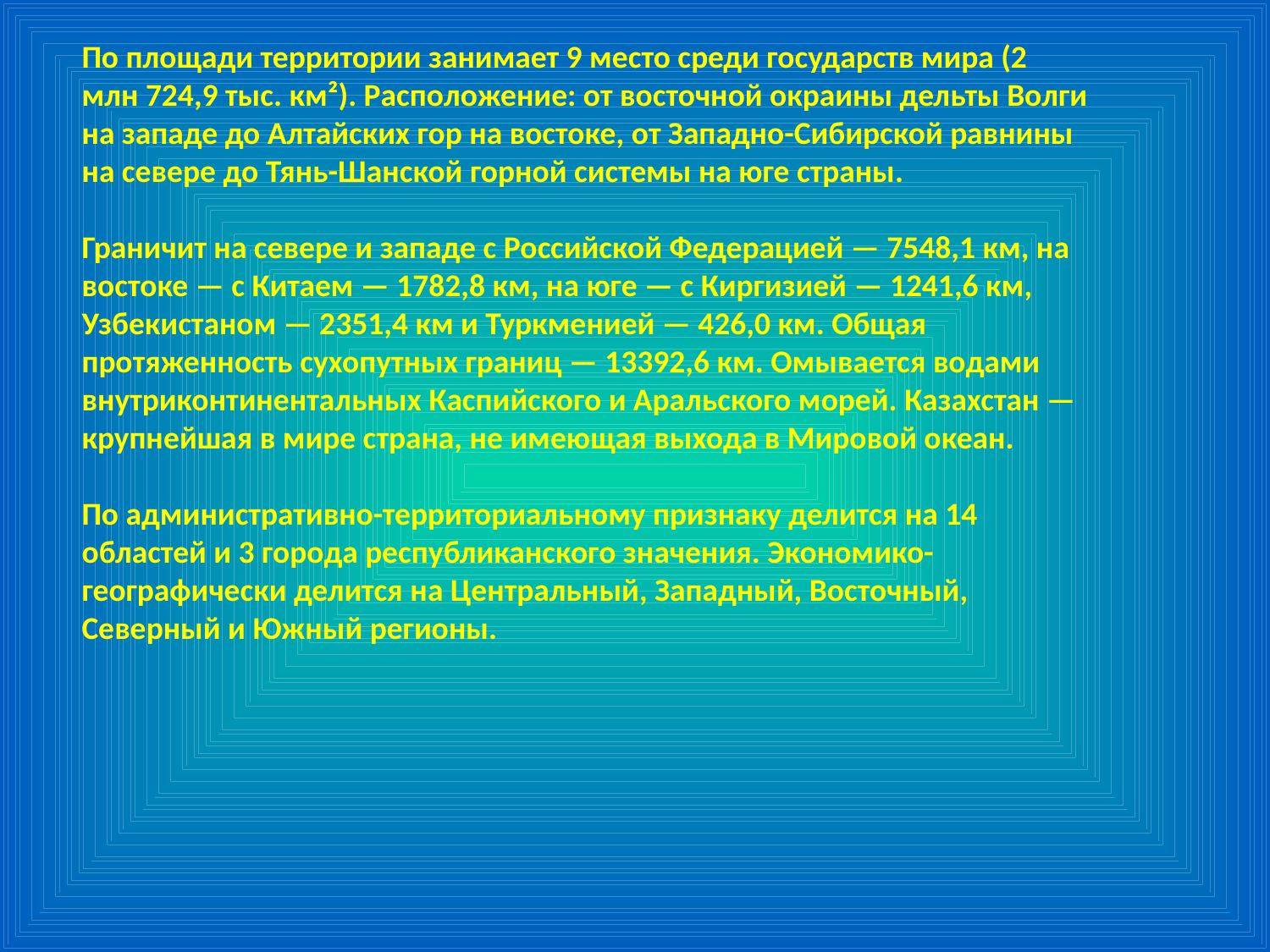

По площади территории занимает 9 место среди государств мира (2 млн 724,9 тыс. км²). Расположение: от восточной окраины дельты Волги на западе до Алтайских гор на востоке, от Западно-Сибирской равнины на севере до Тянь-Шанской горной системы на юге страны.

Граничит на севере и западе с Российской Федерацией — 7548,1 км, на востоке — с Китаем — 1782,8 км, на юге — с Киргизией — 1241,6 км, Узбекистаном — 2351,4 км и Туркменией — 426,0 км. Общая протяженность сухопутных границ — 13392,6 км. Омывается водами внутриконтинентальных Каспийского и Аральского морей. Казахстан — крупнейшая в мире страна, не имеющая выхода в Мировой океан.

По административно-территориальному признаку делится на 14 областей и 3 города республиканского значения. Экономико-географически делится на Центральный, Западный, Восточный, Северный и Южный регионы.